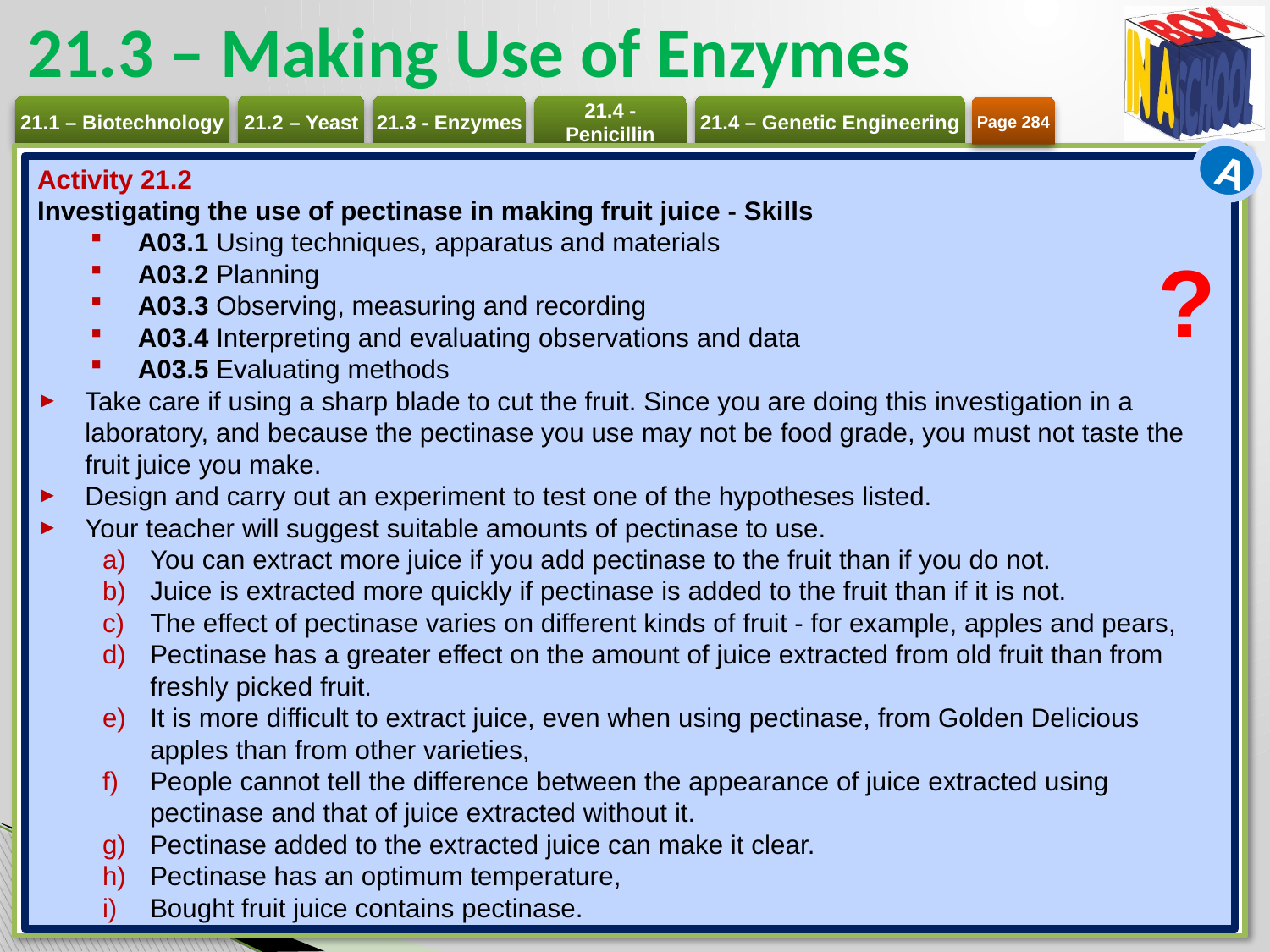

# 21.3 – Making Use of Enzymes
Page 284
A
Activity 21.2
Investigating the use of pectinase in making fruit juice - Skills
A03.1 Using techniques, apparatus and materials
A03.2 Planning
A03.3 Observing, measuring and recording
A03.4 Interpreting and evaluating observations and data
A03.5 Evaluating methods
Take care if using a sharp blade to cut the fruit. Since you are doing this investigation in a laboratory, and because the pectinase you use may not be food grade, you must not taste the fruit juice you make.
Design and carry out an experiment to test one of the hypotheses listed.
Your teacher will suggest suitable amounts of pectinase to use.
You can extract more juice if you add pectinase to the fruit than if you do not.
Juice is extracted more quickly if pectinase is added to the fruit than if it is not.
The effect of pectinase varies on different kinds of fruit - for example, apples and pears,
Pectinase has a greater effect on the amount of juice extracted from old fruit than from freshly picked fruit.
It is more difficult to extract juice, even when using pectinase, from Golden Delicious apples than from other varieties,
People cannot tell the difference between the appearance of juice extracted using pectinase and that of juice extracted without it.
Pectinase added to the extracted juice can make it clear.
Pectinase has an optimum temperature,
Bought fruit juice contains pectinase.
?